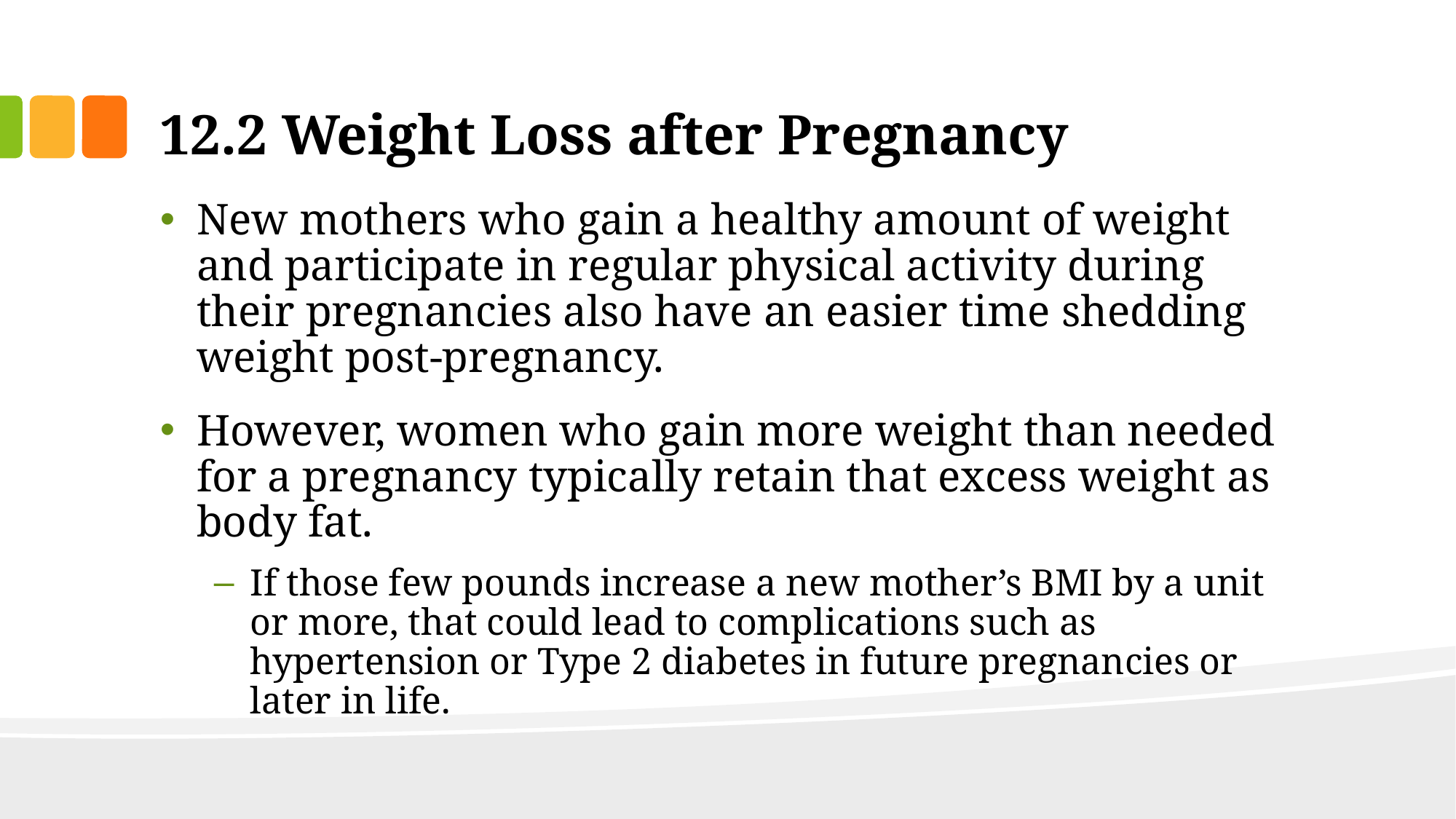

# 12.2 Weight Loss after Pregnancy
New mothers who gain a healthy amount of weight and participate in regular physical activity during their pregnancies also have an easier time shedding weight post-pregnancy.
However, women who gain more weight than needed for a pregnancy typically retain that excess weight as body fat.
If those few pounds increase a new mother’s BMI by a unit or more, that could lead to complications such as hypertension or Type 2 diabetes in future pregnancies or later in life.